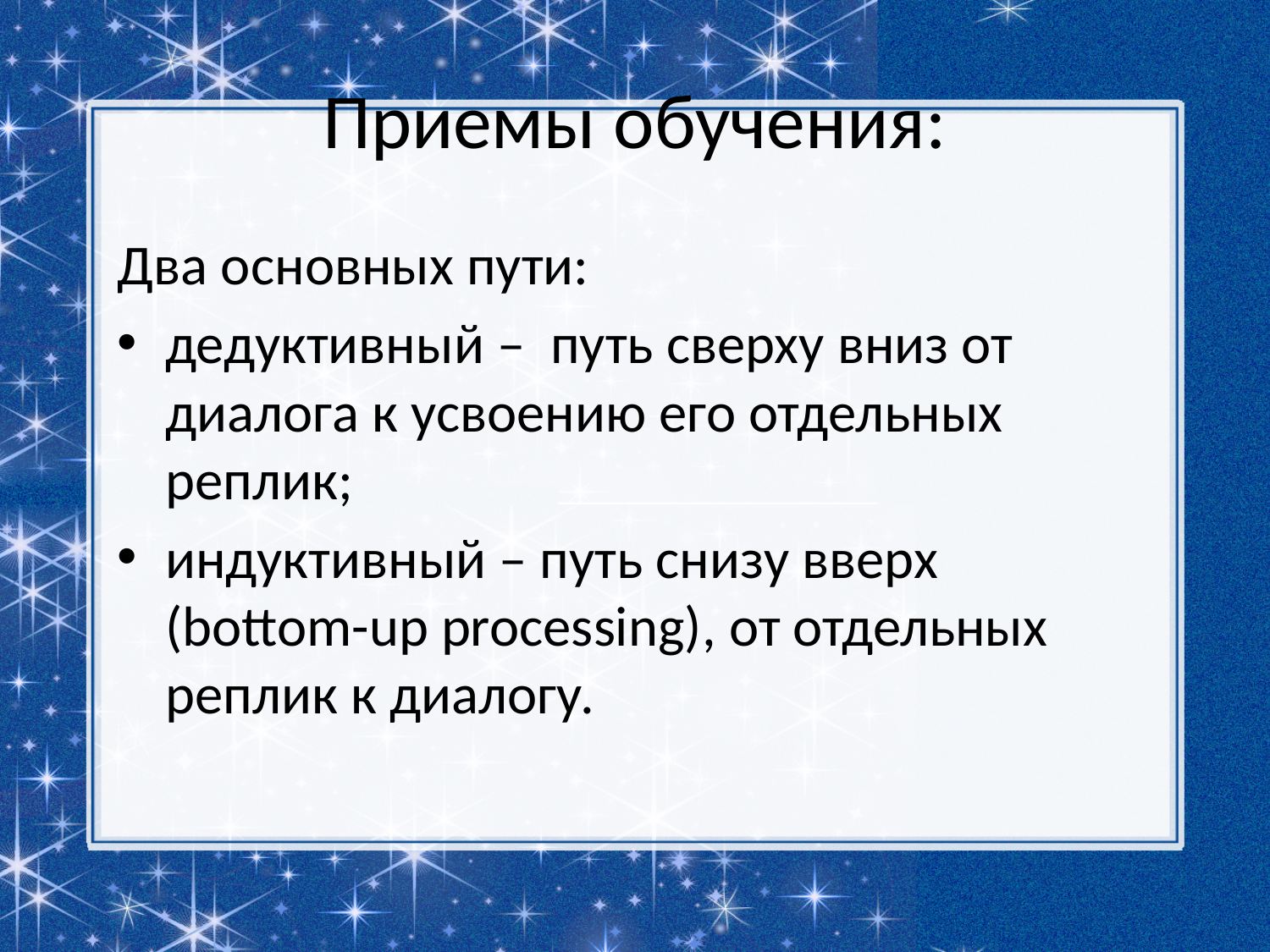

# Приемы обучения:
Два основных пути:
дедуктивный –  путь сверху вниз от диалога к усвоению его отдельных реплик;
индуктивный – путь снизу вверх (bottom-up processing), от отдельных реплик к диалогу.